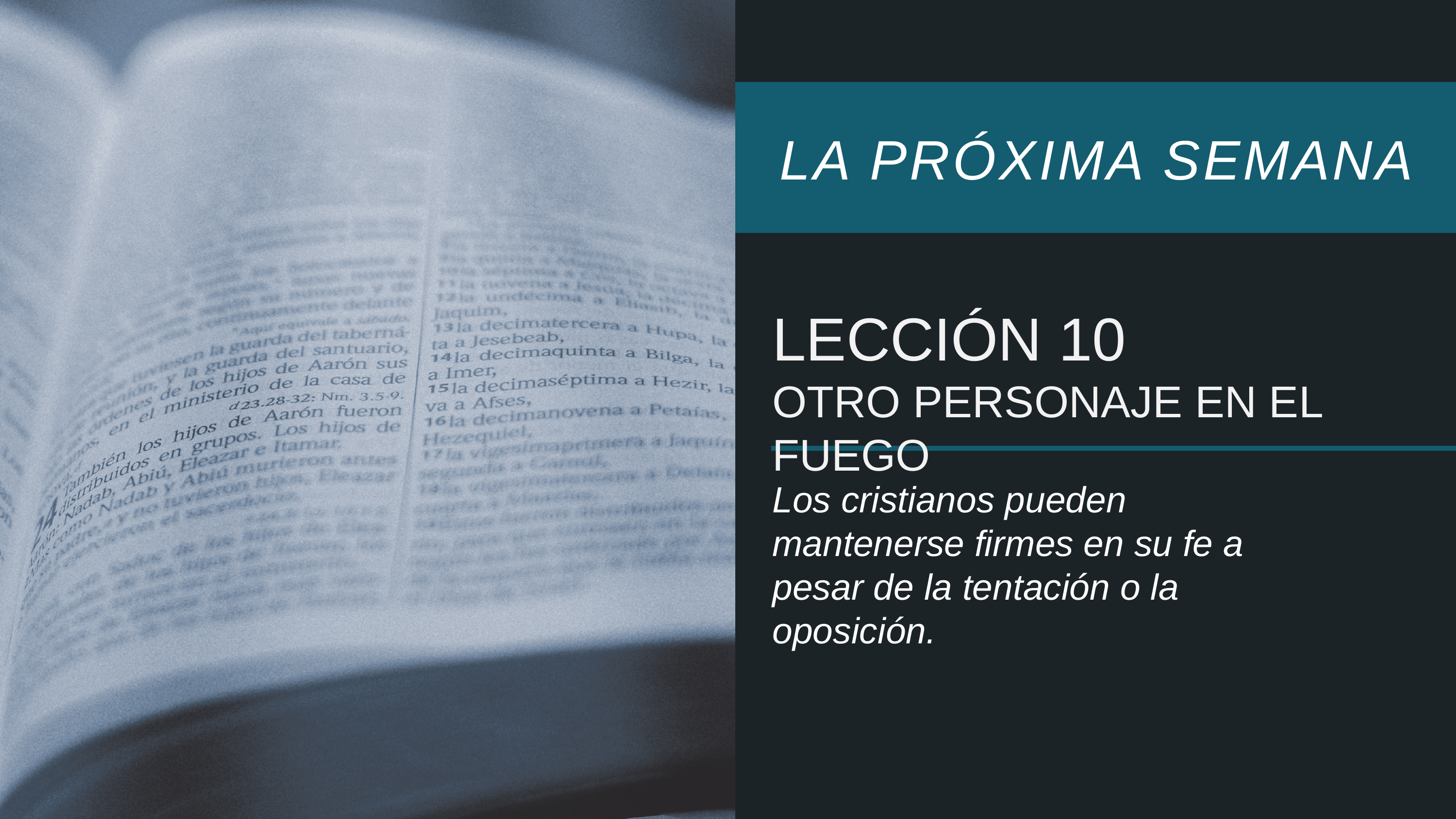

LECCIÓN 10
OTRO PERSONAJE EN EL FUEGO
Los cristianos pueden mantenerse firmes en su fe a pesar de la tentación o la oposición.